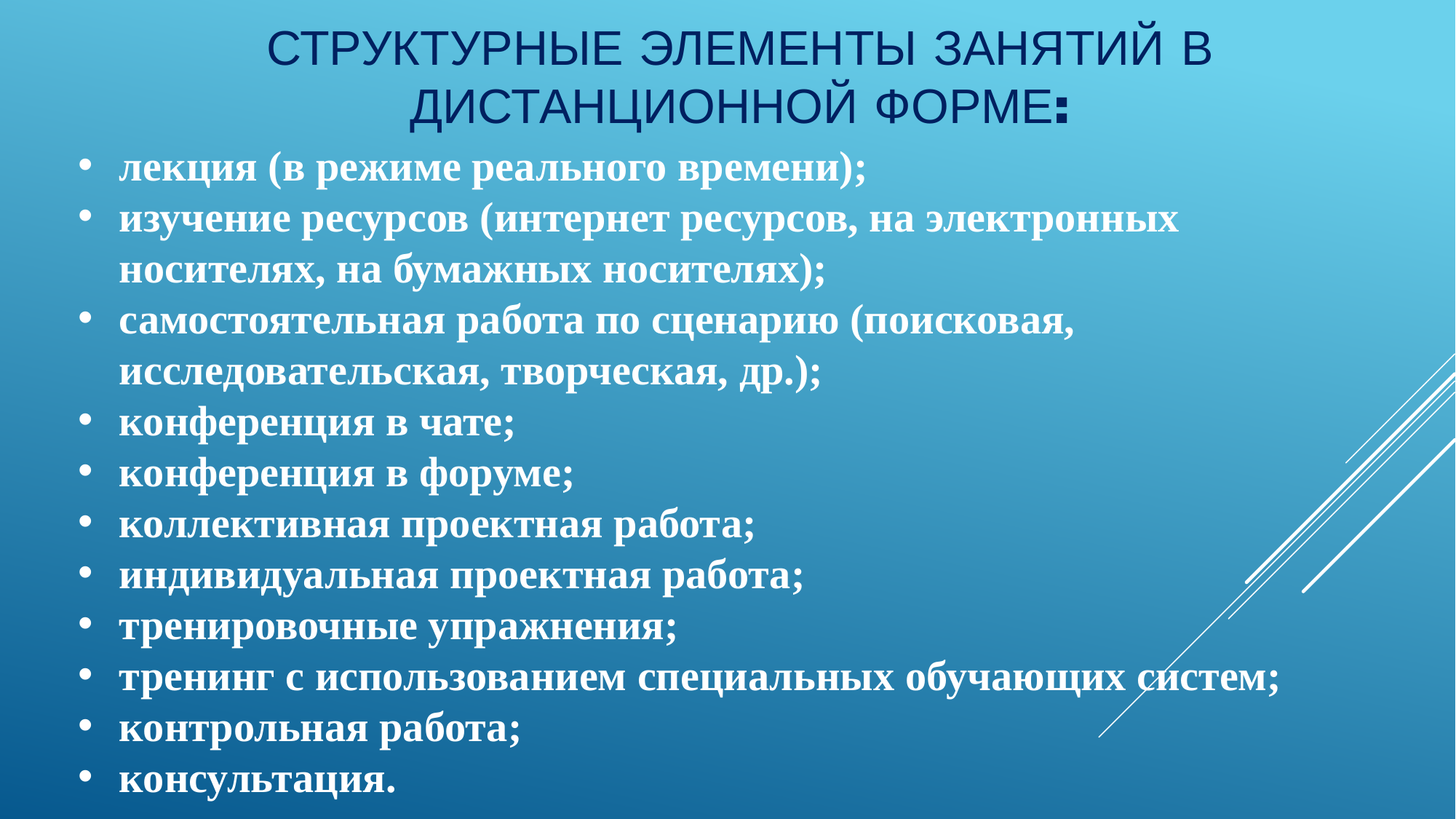

# структурные элементы занятий в дистанционной форме:
лекция (в режиме реального времени);
изучение ресурсов (интернет ресурсов, на электронных носителях, на бумажных носителях);
самостоятельная работа по сценарию (поисковая, исследовательская, творческая, др.);
конференция в чате;
конференция в форуме;
коллективная проектная работа;
индивидуальная проектная работа;
тренировочные упражнения;
тренинг с использованием специальных обучающих систем;
контрольная работа;
консультация.